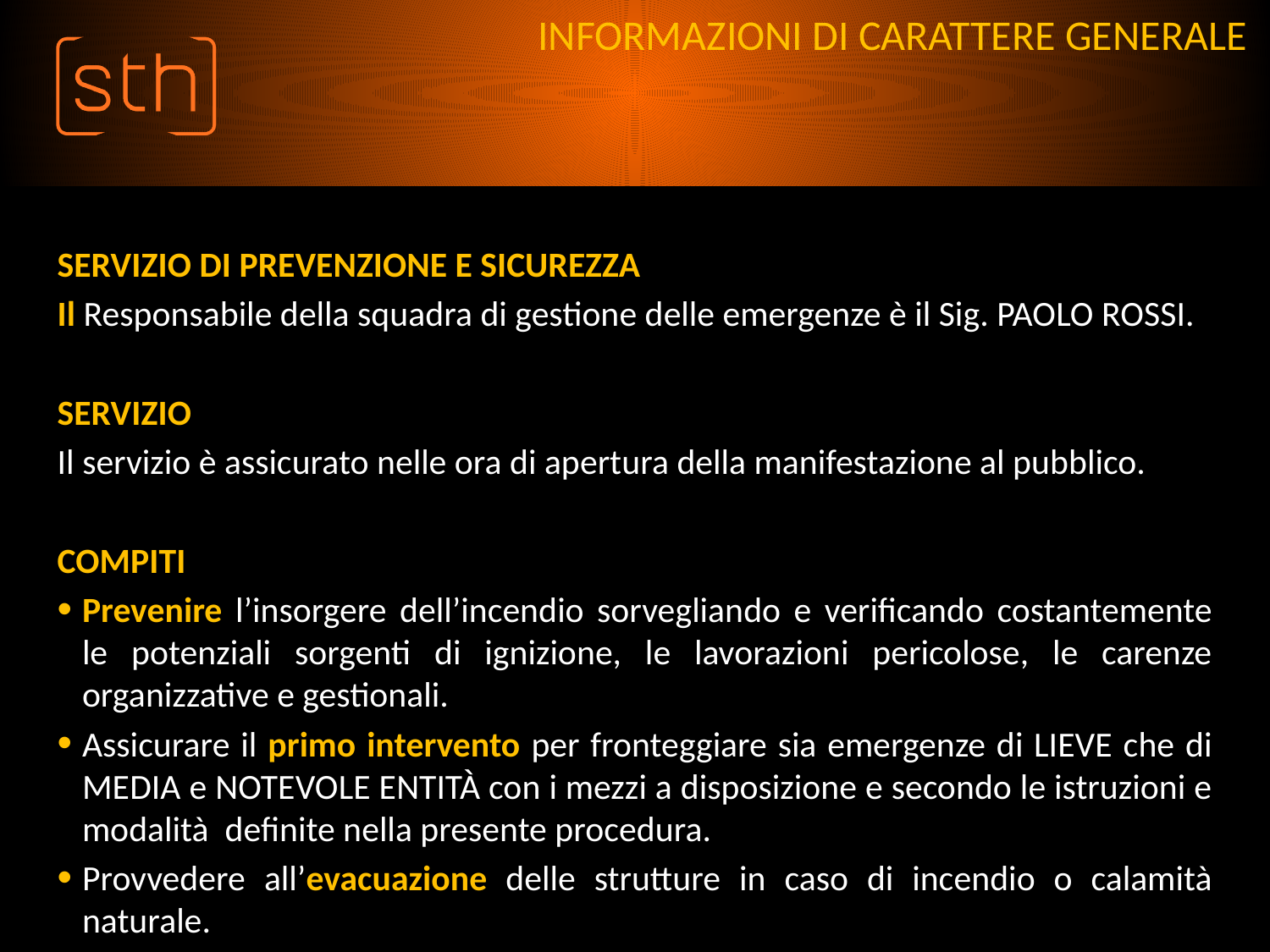

# INFORMAZIONI DI CARATTERE GENERALE

SERVIZIO DI PREVENZIONE E SICUREZZA
Il Responsabile della squadra di gestione delle emergenze è il Sig. PAOLO ROSSI.

SERVIZIO
Il servizio è assicurato nelle ora di apertura della manifestazione al pubblico.

COMPITI
Prevenire l’insorgere dell’incendio sorvegliando e verificando costantemente le potenziali sorgenti di ignizione, le lavorazioni pericolose, le carenze organizzative e gestionali.
Assicurare il primo intervento per fronteggiare sia emergenze di LIEVE che di MEDIA e NOTEVOLE ENTITÀ con i mezzi a disposizione e secondo le istruzioni e modalità  definite nella presente procedura.
Provvedere all’evacuazione delle strutture in caso di incendio o calamità naturale.